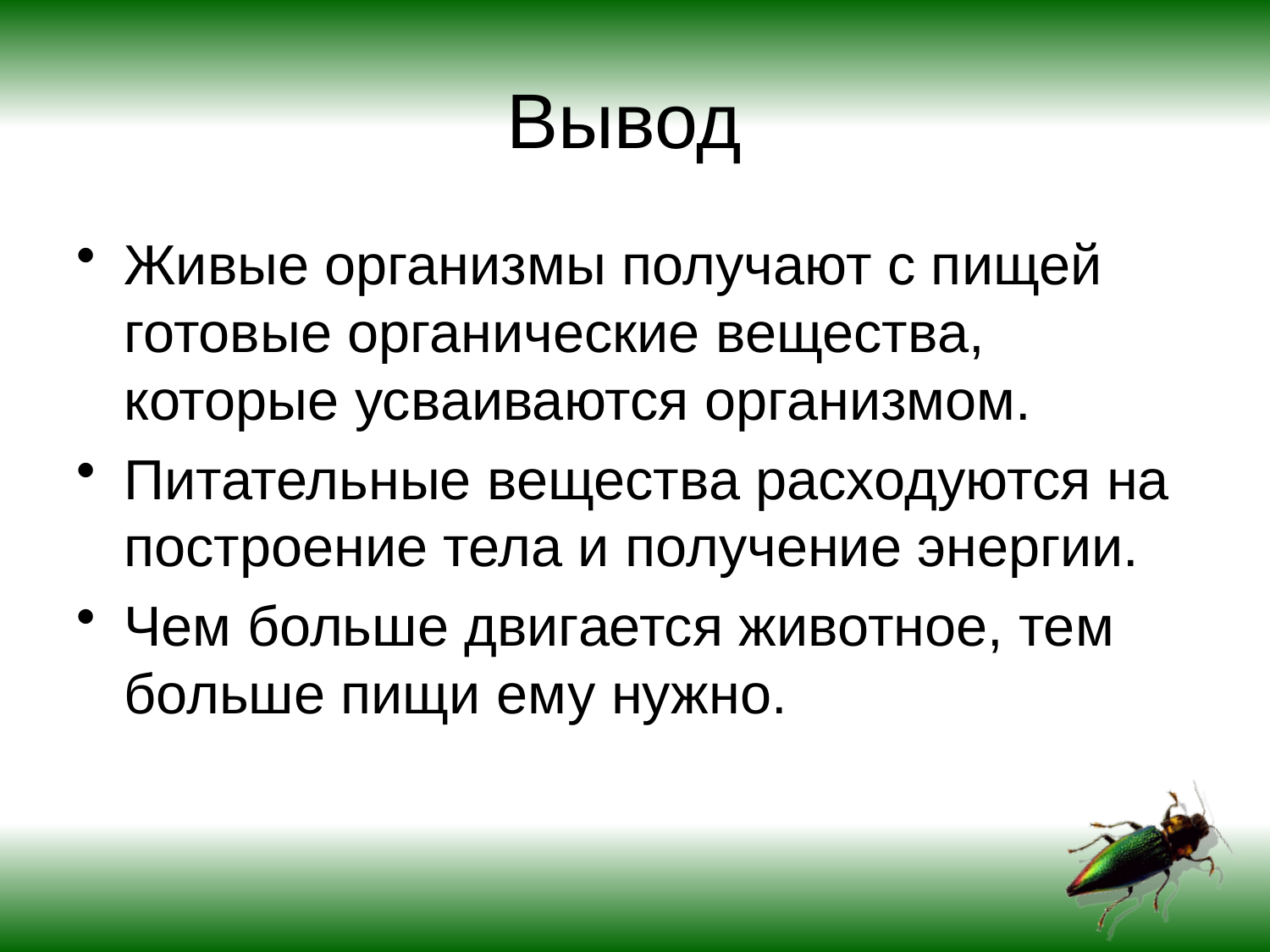

# Вывод
Живые организмы получают с пищей готовые органические вещества, которые усваиваются организмом.
Питательные вещества расходуются на построение тела и получение энергии.
Чем больше двигается животное, тем больше пищи ему нужно.